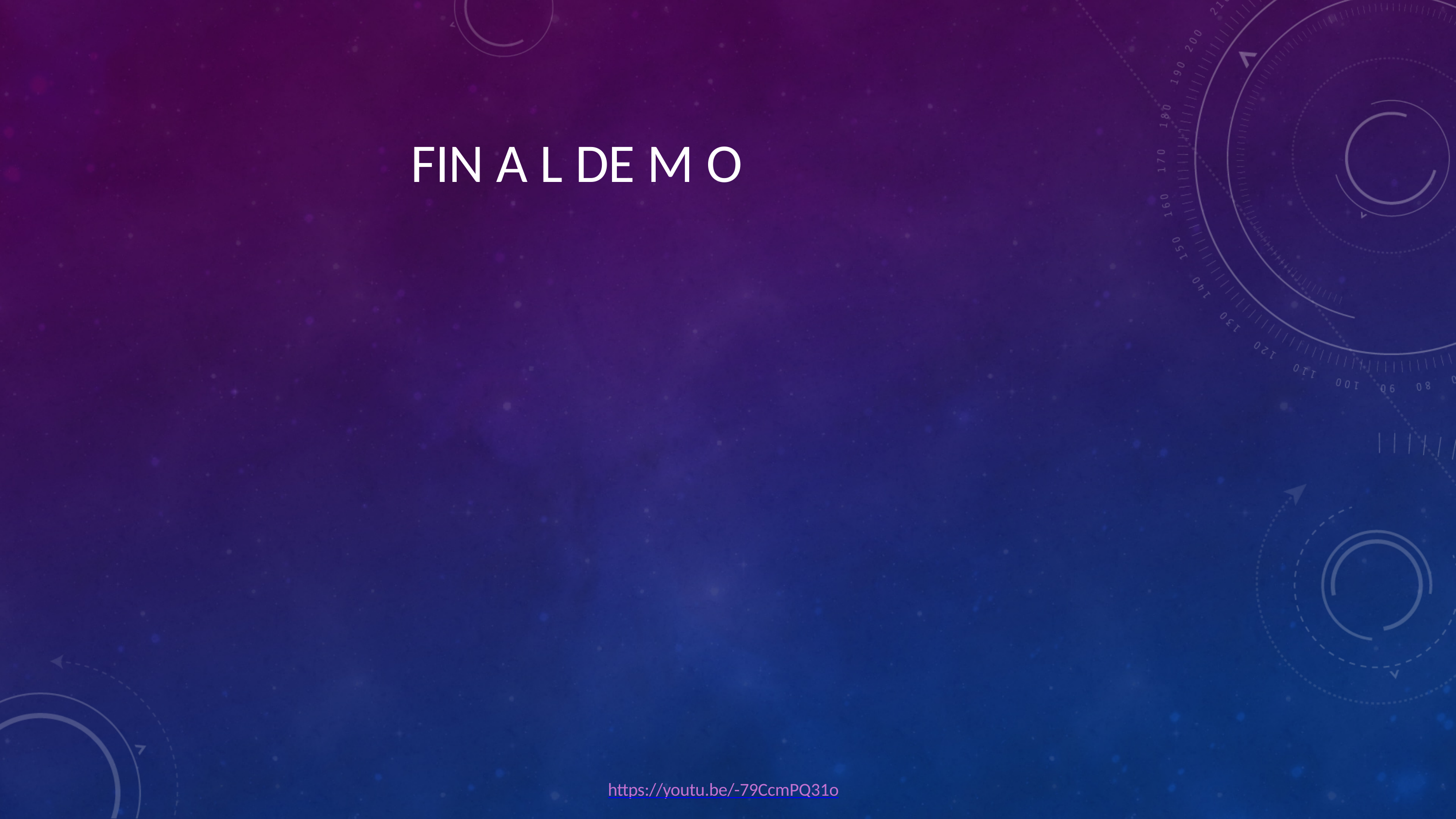

# Fin a l De m o
https://youtu.be/-79CcmPQ31o